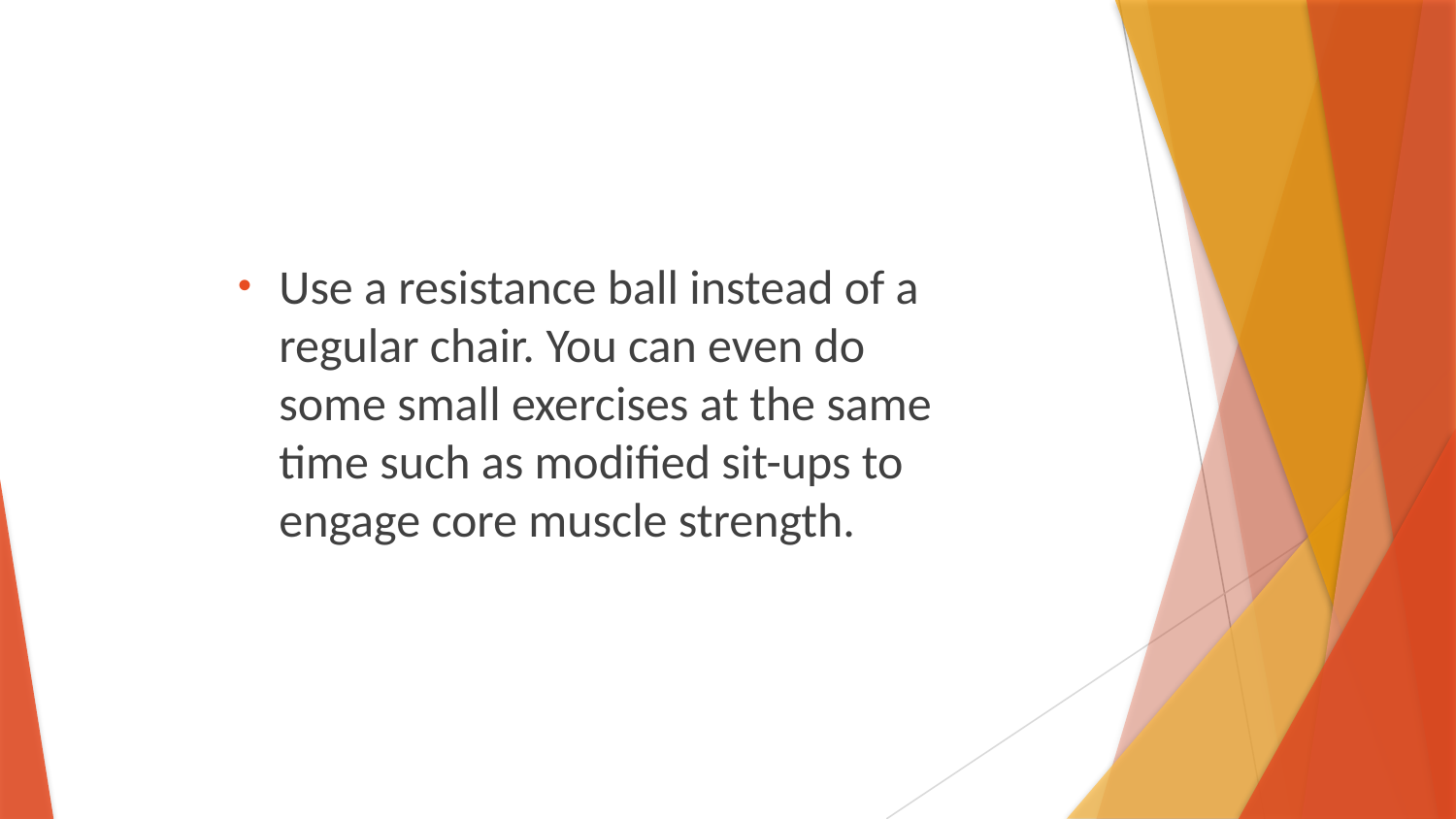

Use a resistance ball instead of a regular chair. You can even do some small exercises at the same time such as modified sit-ups to engage core muscle strength.